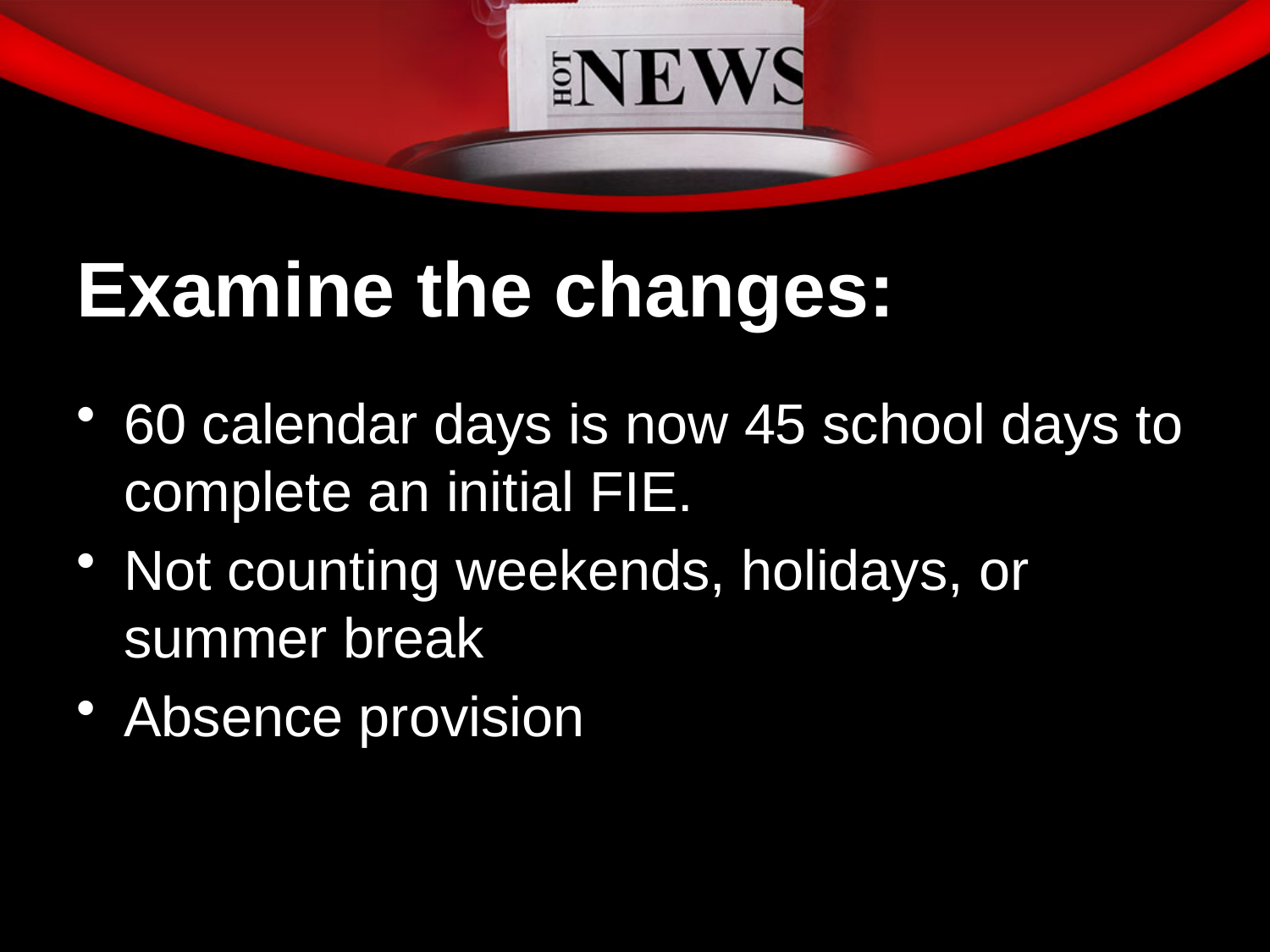

# Examine the changes:
60 calendar days is now 45 school days to complete an initial FIE.
Not counting weekends, holidays, or summer break
Absence provision